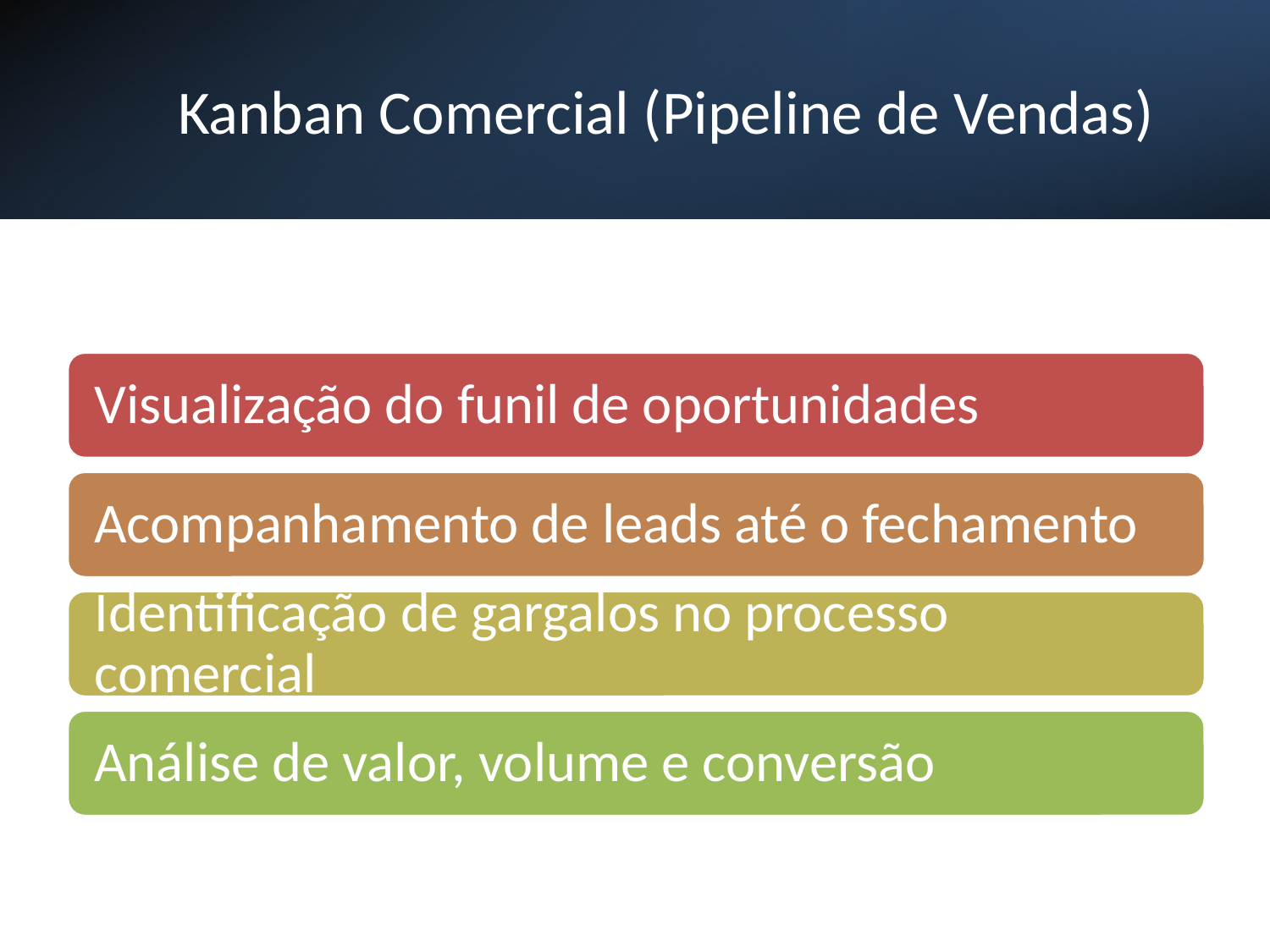

# Kanban Comercial (Pipeline de Vendas)
Visualização do funil de oportunidades
Acompanhamento de leads até o fechamento
Identificação de gargalos no processo comercial
Análise de valor, volume e conversão